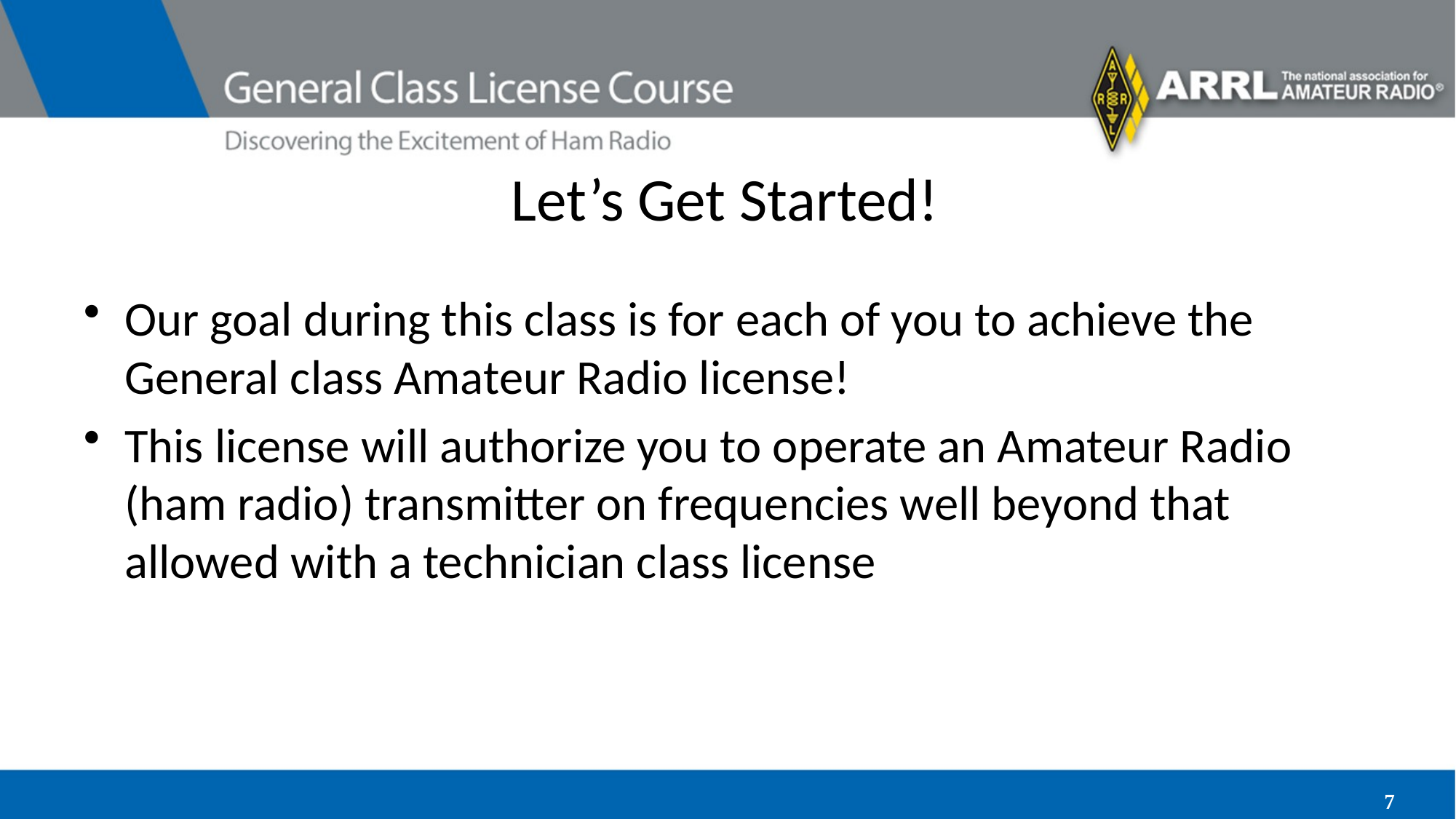

# Let’s Get Started!
Our goal during this class is for each of you to achieve the General class Amateur Radio license!
This license will authorize you to operate an Amateur Radio (ham radio) transmitter on frequencies well beyond that allowed with a technician class license